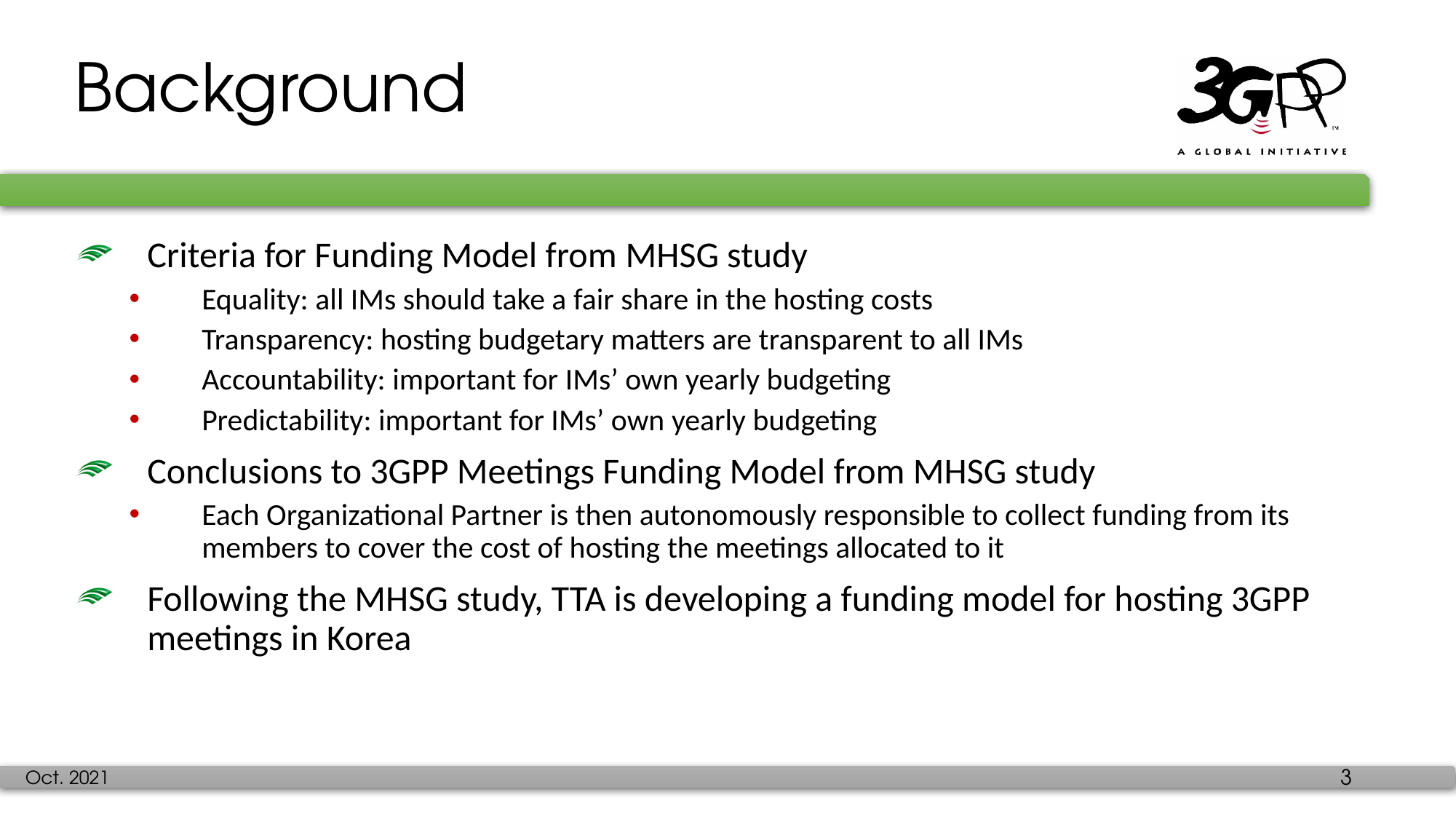

# Background
Criteria for Funding Model from MHSG study
Equality: all IMs should take a fair share in the hosting costs
Transparency: hosting budgetary matters are transparent to all IMs
Accountability: important for IMs’ own yearly budgeting
Predictability: important for IMs’ own yearly budgeting
Conclusions to 3GPP Meetings Funding Model from MHSG study
Each Organizational Partner is then autonomously responsible to collect funding from its members to cover the cost of hosting the meetings allocated to it
Following the MHSG study, TTA is developing a funding model for hosting 3GPP meetings in Korea